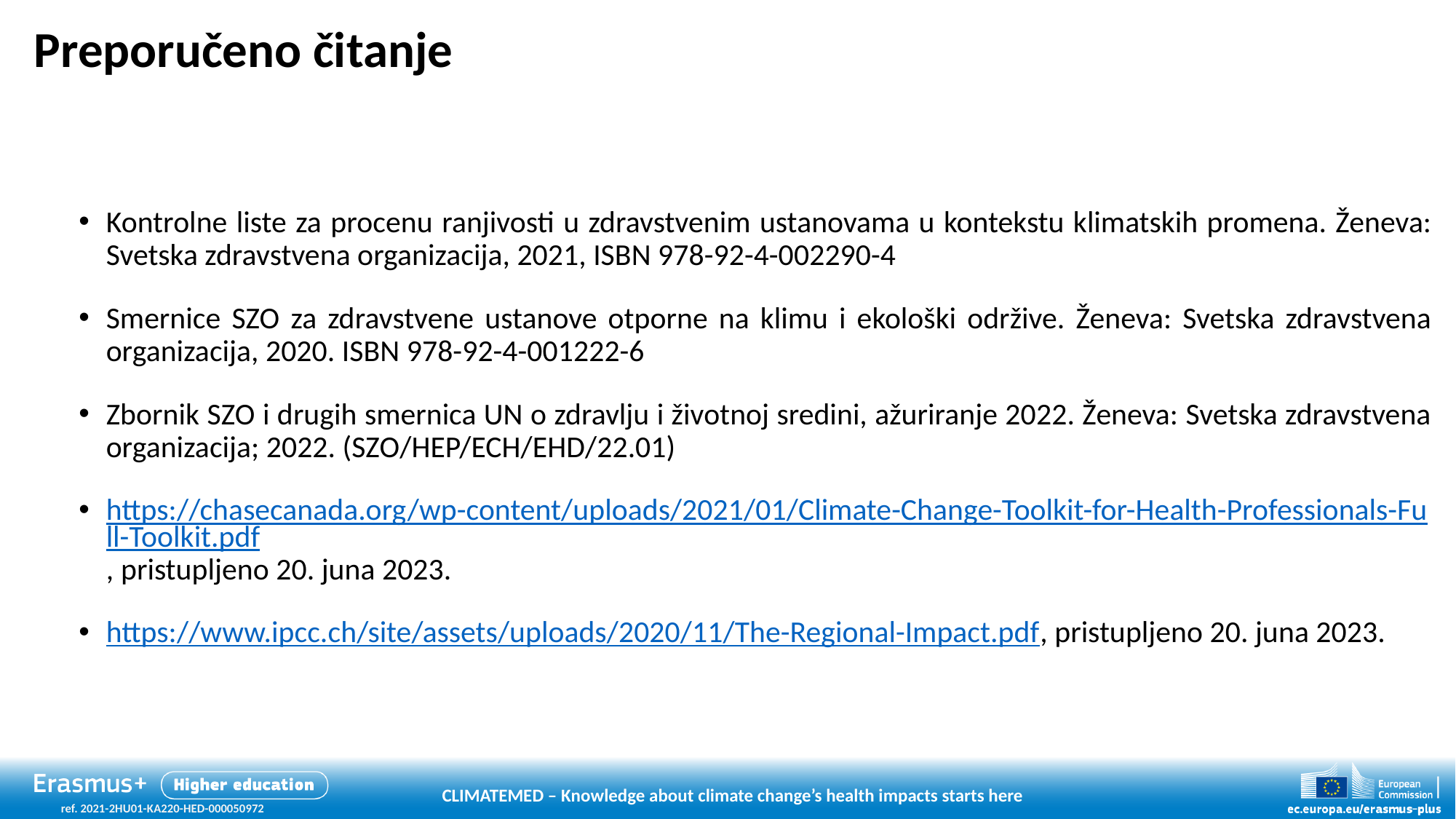

# Preporučeno čitanje
Kontrolne liste za procenu ranjivosti u zdravstvenim ustanovama u kontekstu klimatskih promena. Ženeva: Svetska zdravstvena organizacija, 2021, ISBN 978-92-4-002290-4
Smernice SZO za zdravstvene ustanove otporne na klimu i ekološki održive. Ženeva: Svetska zdravstvena organizacija, 2020. ISBN 978-92-4-001222-6
Zbornik SZO i drugih smernica UN o zdravlju i životnoj sredini, ažuriranje 2022. Ženeva: Svetska zdravstvena organizacija; 2022. (SZO/HEP/ECH/EHD/22.01)
https://chasecanada.org/wp-content/uploads/2021/01/Climate-Change-Toolkit-for-Health-Professionals-Full-Toolkit.pdf, pristupljeno 20. juna 2023.
https://www.ipcc.ch/site/assets/uploads/2020/11/The-Regional-Impact.pdf, pristupljeno 20. juna 2023.